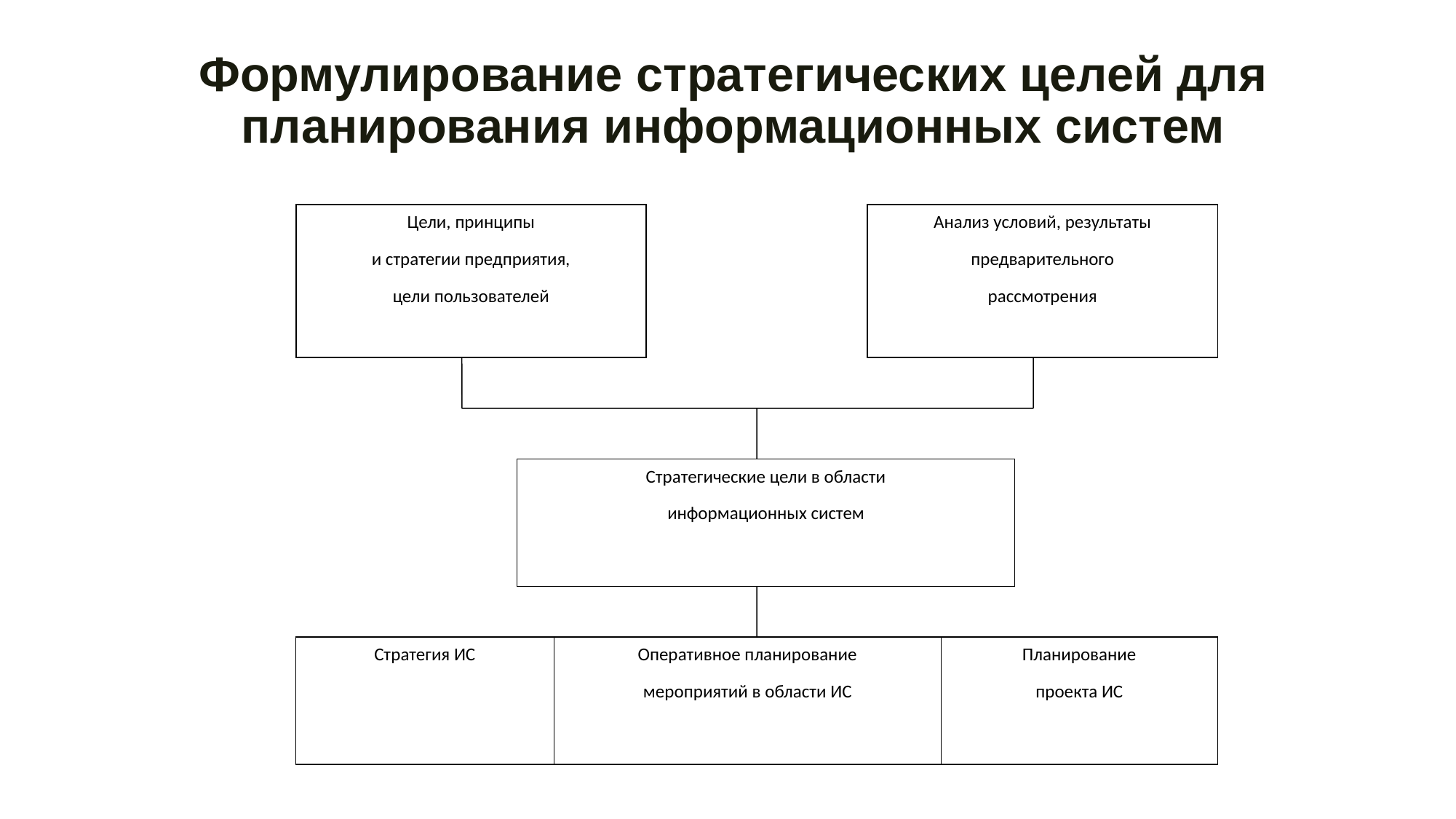

# Формулирование стратегических целей для планирования информационных систем
Цели, принципы
и стратегии предприятия,
цели пользователей
Анализ условий, результаты
предварительного
рассмотрения

Стратегические цели в области
информационных систем

Стратегия ИС
Оперативное планирование
мероприятий в области ИС
Планирование
проекта ИС